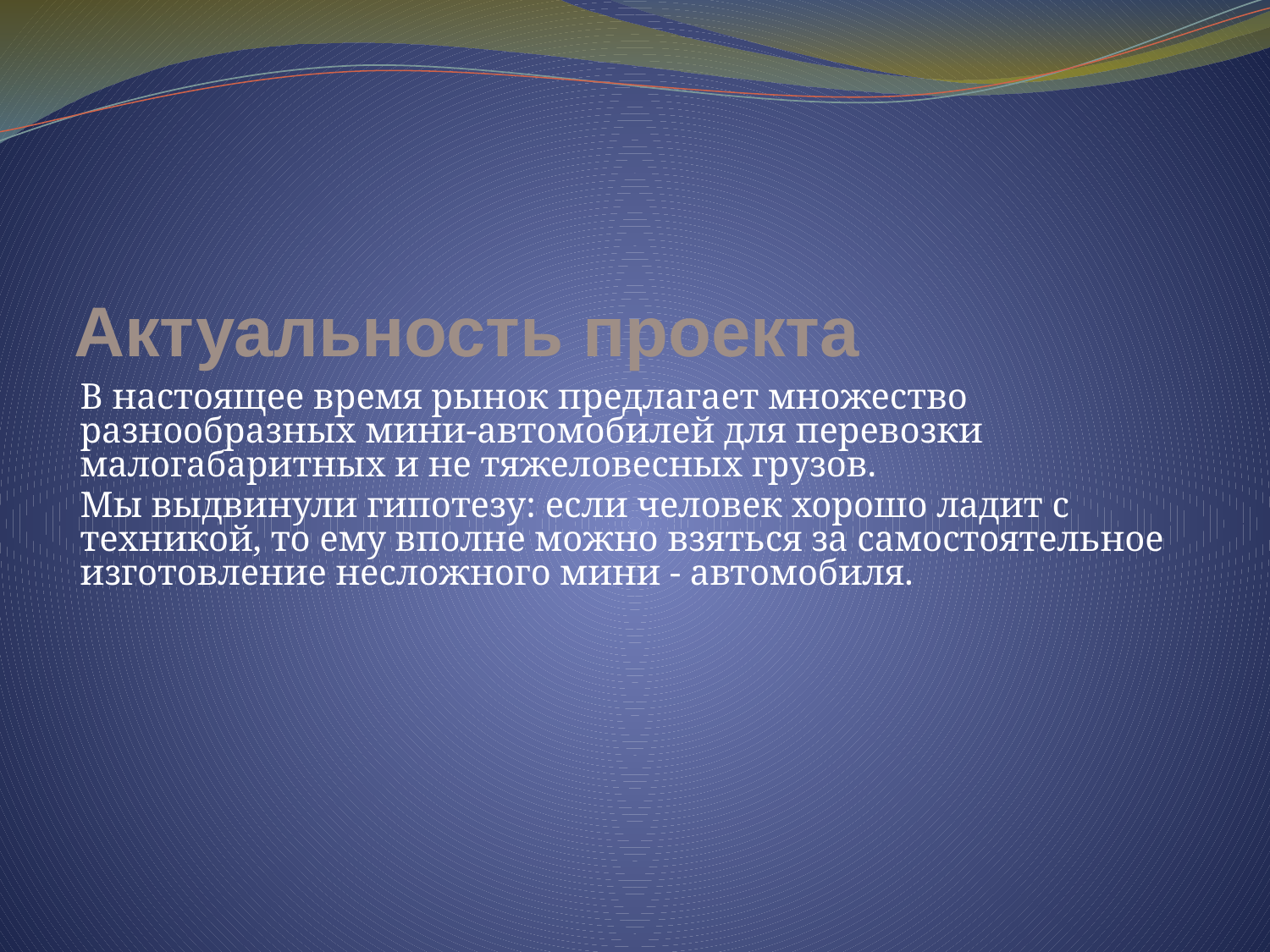

# Актуальность проекта
В настоящее время рынок предлагает множество разнообразных мини-автомобилей для перевозки малогабаритных и не тяжеловесных грузов.
Мы выдвинули гипотезу: если человек хорошо ладит с техникой, то ему вполне можно взяться за самостоятельное  изготовление несложного мини - автомобиля.